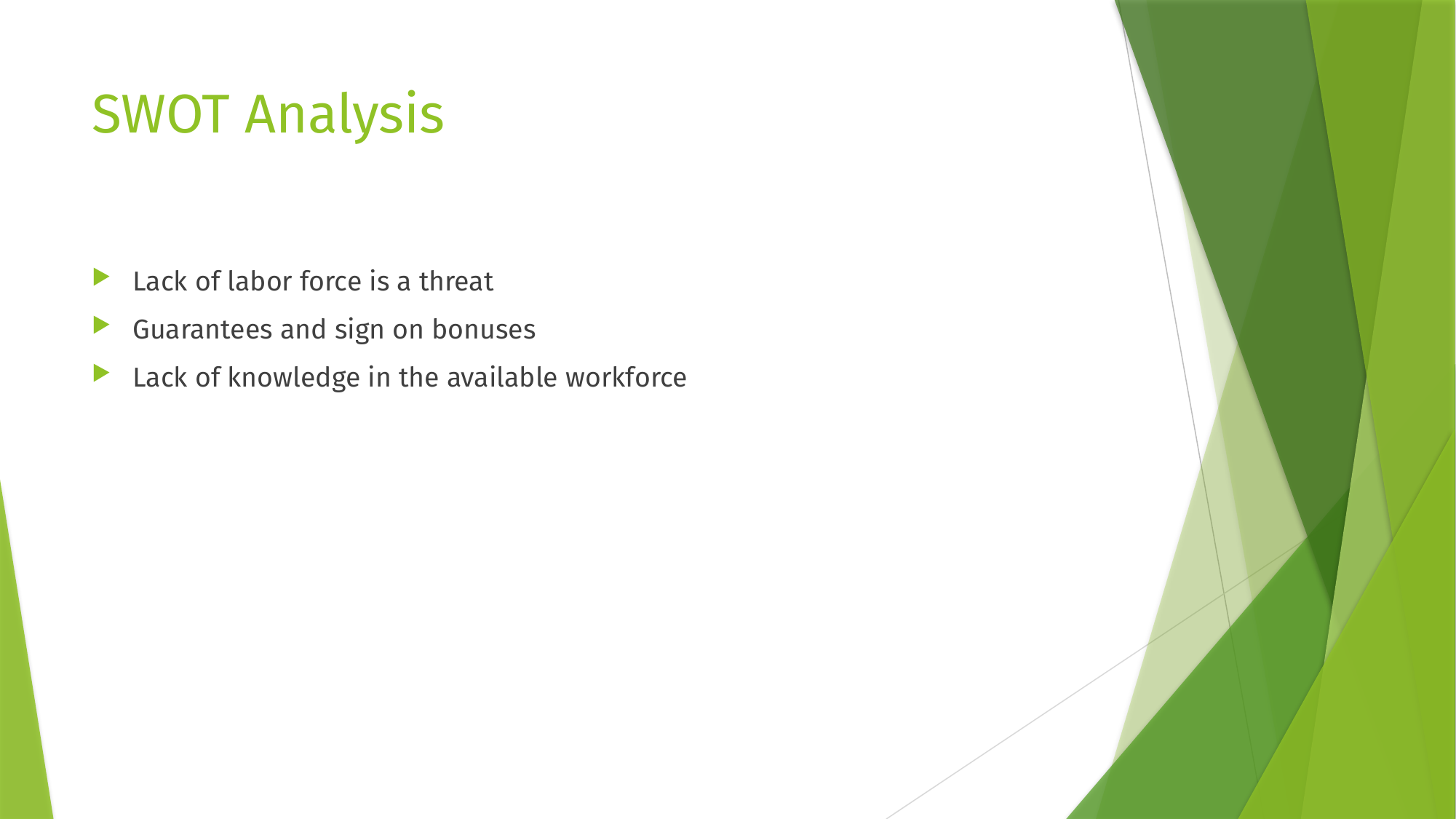

# SWOT Analysis
Lack of labor force is a threat
Guarantees and sign on bonuses
Lack of knowledge in the available workforce